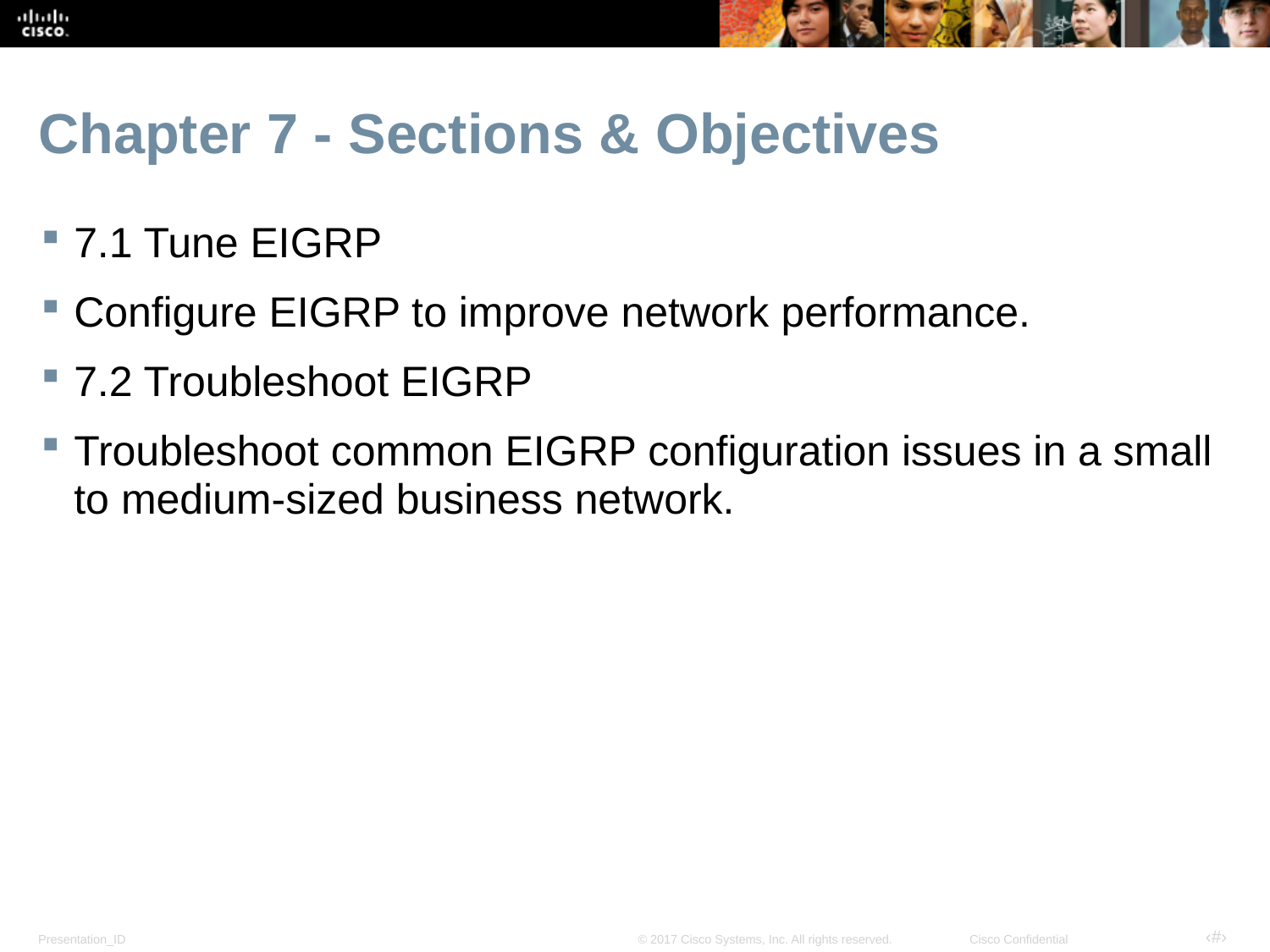

# Chapter 7 - Sections & Objectives
7.1 Tune EIGRP
Configure EIGRP to improve network performance.
7.2 Troubleshoot EIGRP
Troubleshoot common EIGRP configuration issues in a small to medium-sized business network.